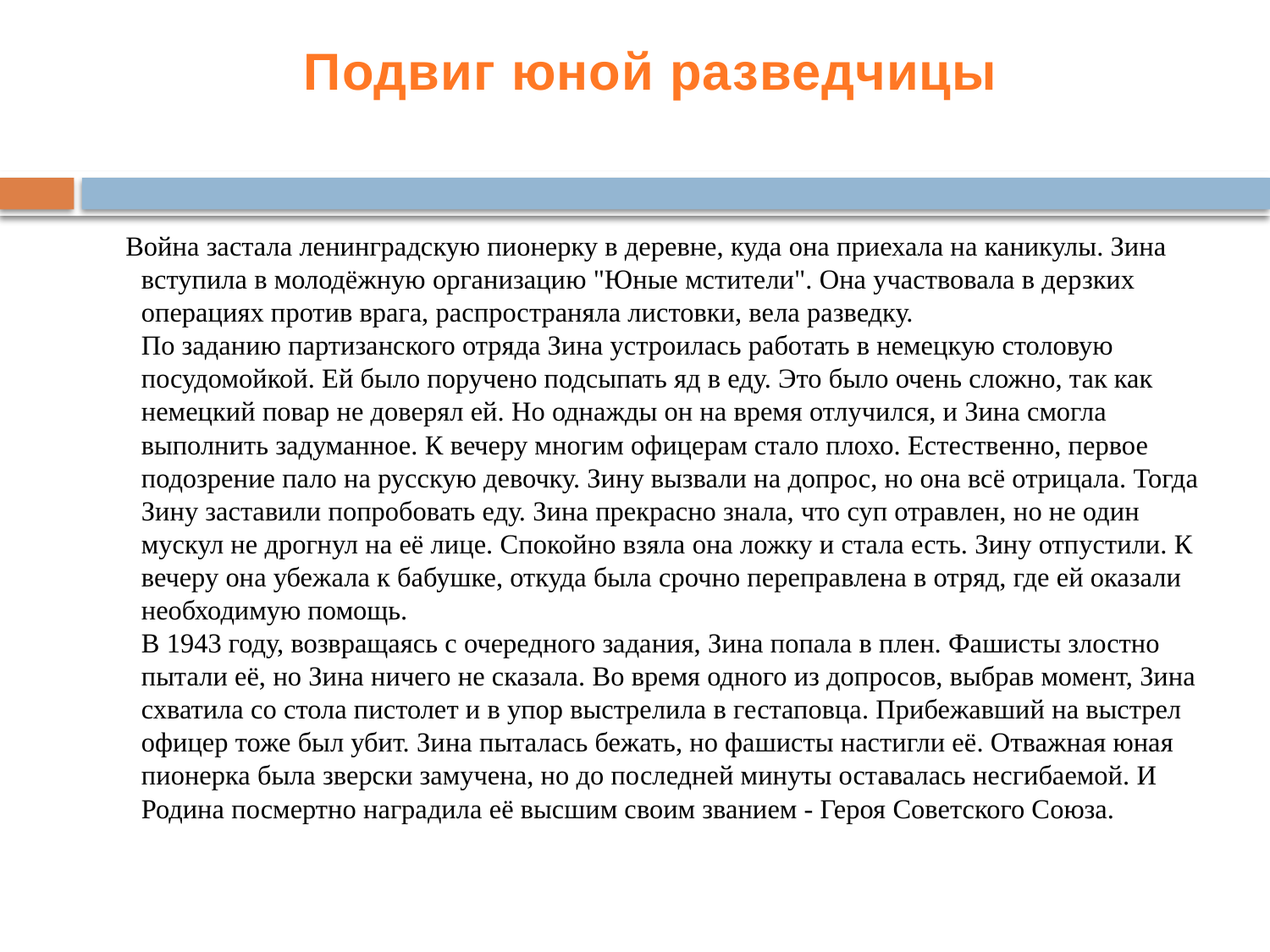

# Подвиг юной разведчицы
    Война застала ленинградскую пионерку в деревне, куда она приехала на каникулы. Зина вступила в молодёжную организацию "Юные мстители". Она участвовала в дерзких операциях против врага, распространяла листовки, вела разведку.
По заданию партизанского отряда Зина устроилась работать в немецкую столовую посудомойкой. Ей было поручено подсыпать яд в еду. Это было очень сложно, так как немецкий повар не доверял ей. Но однажды он на время отлучился, и Зина смогла выполнить задуманное. К вечеру многим офицерам стало плохо. Естественно, первое подозрение пало на русскую девочку. Зину вызвали на допрос, но она всё отрицала. Тогда Зину заставили попробовать еду. Зина прекрасно знала, что суп отравлен, но не один мускул не дрогнул на её лице. Спокойно взяла она ложку и стала есть. Зину отпустили. К вечеру она убежала к бабушке, откуда была срочно переправлена в отряд, где ей оказали необходимую помощь.
В 1943 году, возвращаясь с очередного задания, Зина попала в плен. Фашисты злостно пытали её, но Зина ничего не сказала. Во время одного из допросов, выбрав момент, Зина схватила со стола пистолет и в упор выстрелила в гестаповца. Прибежавший на выстрел офицер тоже был убит. Зина пыталась бежать, но фашисты настигли её. Отважная юная пионерка была зверски замучена, но до последней минуты оставалась несгибаемой. И Родина посмертно наградила её высшим своим званием - Героя Советского Союза.